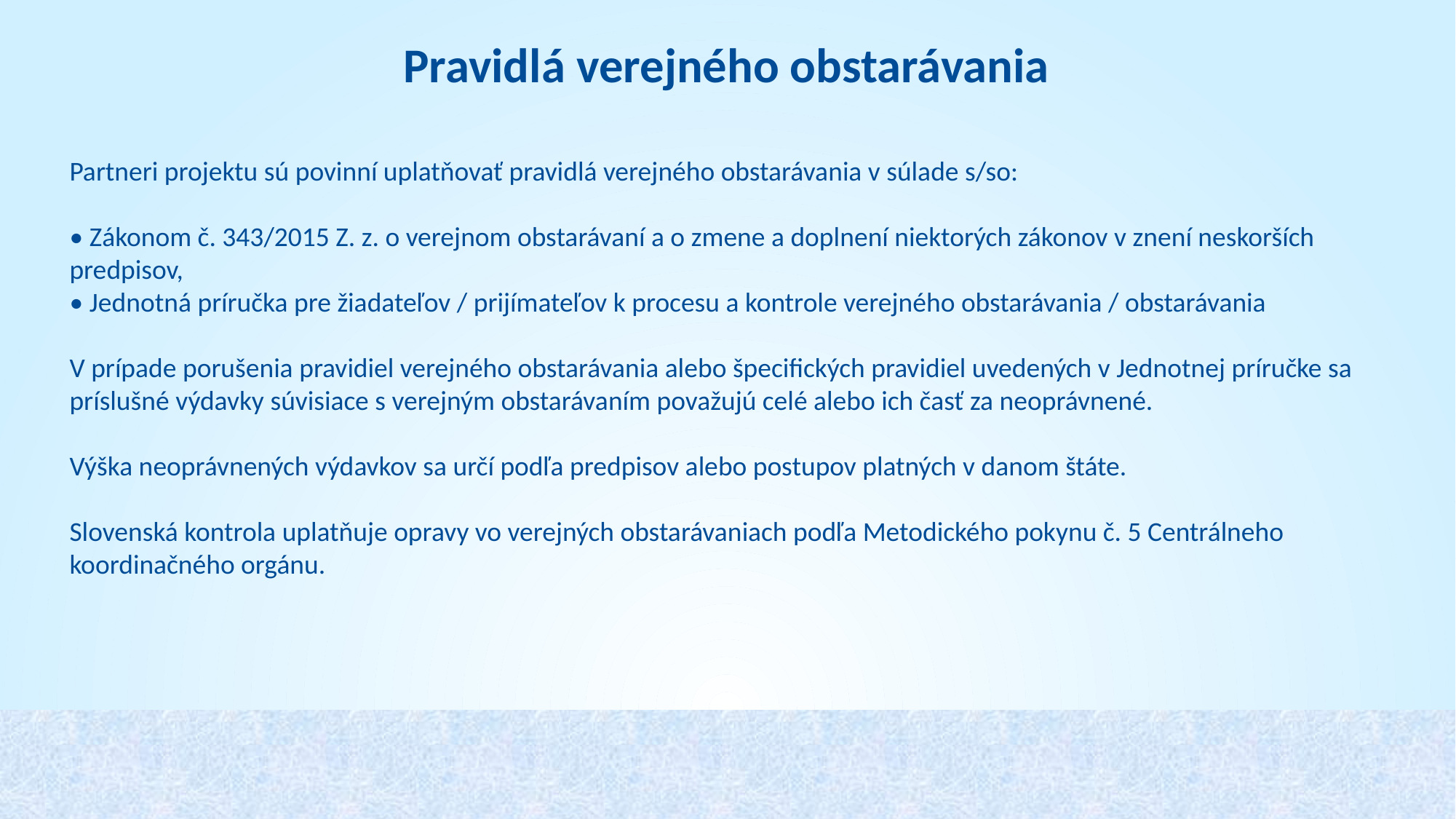

Pravidlá verejného obstarávania
Partneri projektu sú povinní uplatňovať pravidlá verejného obstarávania v súlade s/so:

• Zákonom č. 343/2015 Z. z. o verejnom obstarávaní a o zmene a doplnení niektorých zákonov v znení neskorších predpisov,
• Jednotná príručka pre žiadateľov / prijímateľov k procesu a kontrole verejného obstarávania / obstarávania

V prípade porušenia pravidiel verejného obstarávania alebo špecifických pravidiel uvedených v Jednotnej príručke sa príslušné výdavky súvisiace s verejným obstarávaním považujú celé alebo ich časť za neoprávnené.

Výška neoprávnených výdavkov sa určí podľa predpisov alebo postupov platných v danom štáte.

Slovenská kontrola uplatňuje opravy vo verejných obstarávaniach podľa Metodického pokynu č. 5 Centrálneho koordinačného orgánu.